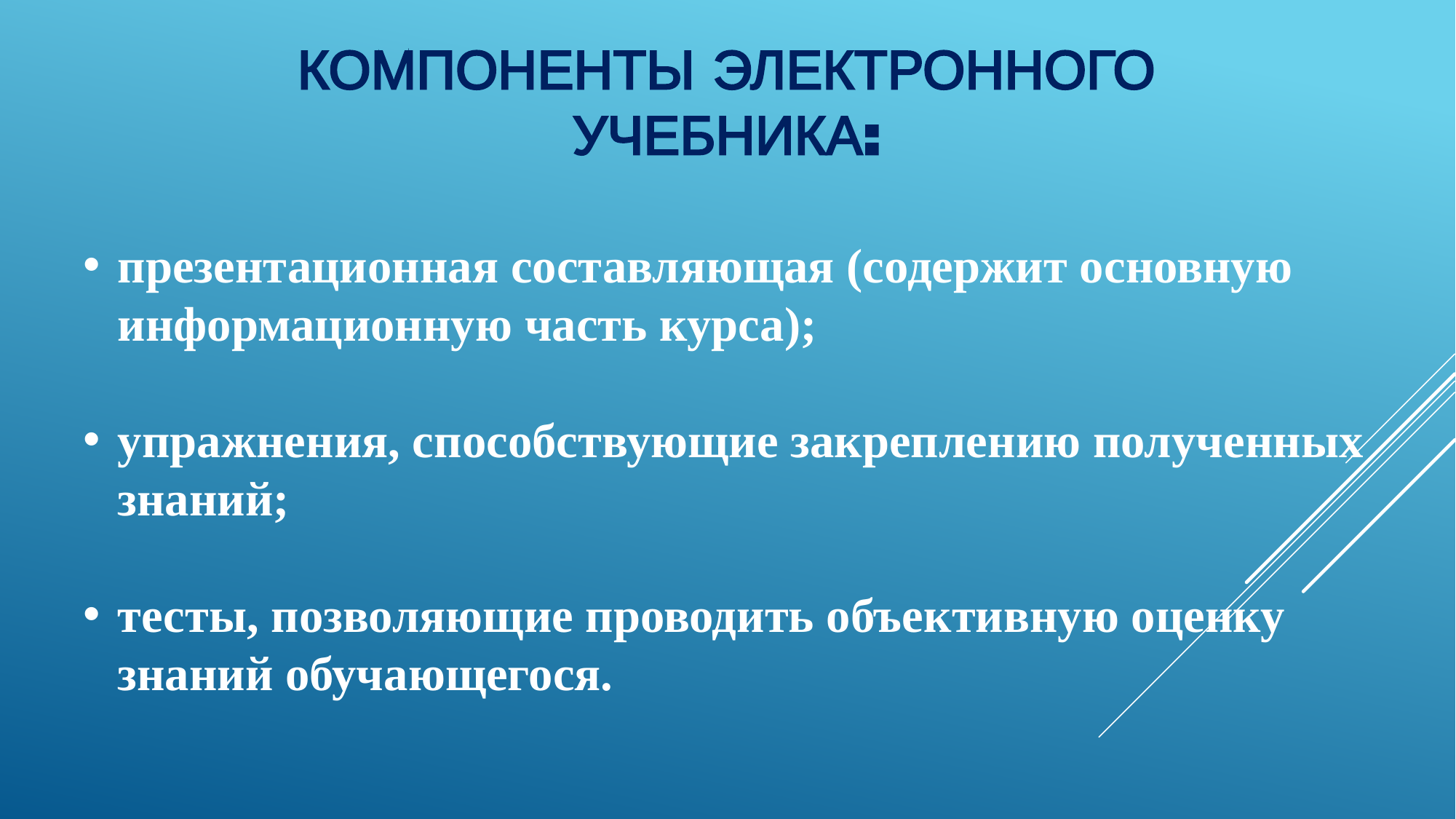

# Компоненты электронного учебника:
презентационная составляющая (содержит основную информационную часть курса);

упражнения, способствующие закреплению полученных знаний;

тесты, позволяющие проводить объективную оценку знаний обучающегося.